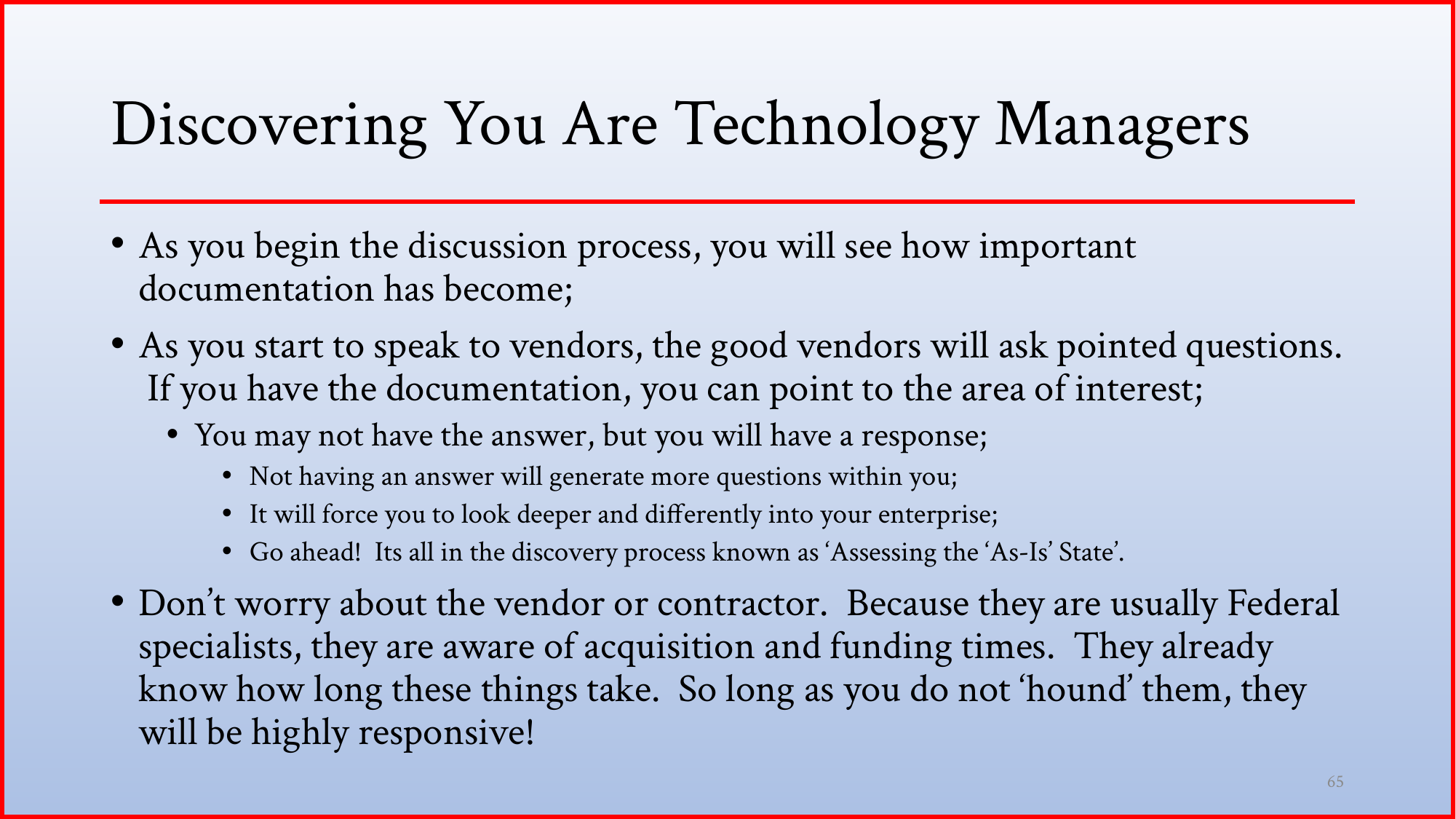

# Discovering You Are Technology Managers
As you begin the discussion process, you will see how important documentation has become;
As you start to speak to vendors, the good vendors will ask pointed questions.  If you have the documentation, you can point to the area of interest;
You may not have the answer, but you will have a response;
Not having an answer will generate more questions within you;
It will force you to look deeper and differently into your enterprise;
Go ahead!  Its all in the discovery process known as ‘Assessing the ‘As-Is’ State’.
Don’t worry about the vendor or contractor.  Because they are usually Federal specialists, they are aware of acquisition and funding times.  They already know how long these things take.  So long as you do not ‘hound’ them, they will be highly responsive!
65